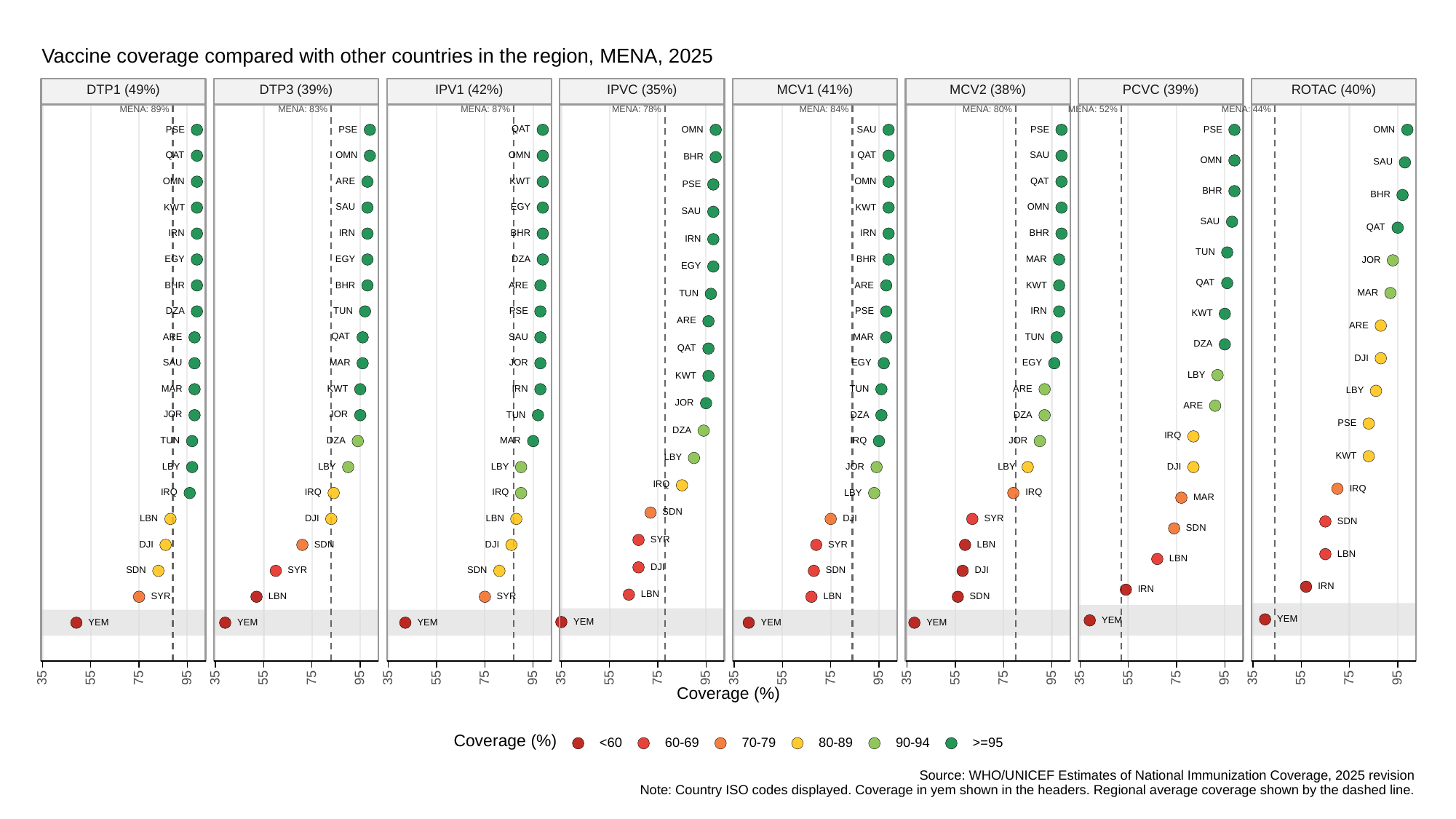

Vaccine coverage compared with other countries in the region, MENA, 2025

ROTAC (40%)
DTP1 (49%)
DTP3 (39%)
IPV1 (42%)
IPVC (35%)
MCV1 (41%)
MCV2 (38%)
PCVC (39%)

MENA: 89%
MENA: 83%
MENA: 87%
MENA: 78%
MENA: 84%
MENA: 80%
MENA: 52%
MENA: 44%

QAT
OMN
OMN
PSE
PSE
SAU
PSE
PSE

QAT
QAT
OMN
OMN
SAU
BHR

OMN
SAU

QAT
OMN
OMN
ARE
KWT

PSE

BHR

BHR

OMN
SAU
EGY
KWT
KWT

SAU

SAU

QAT

IRN
IRN
BHR
IRN
BHR

IRN

TUN

EGY
EGY
DZA
BHR
MAR
JOR

EGY

QAT

BHR
BHR
ARE
ARE
KWT

MAR
TUN

PSE
PSE
TUN

DZA
IRN
KWT

ARE

ARE

QAT
SAU
TUN
ARE
MAR

DZA

QAT

DJI

JOR
SAU
EGY
EGY
MAR

LBY
KWT

TUN
MAR
KWT
IRN
ARE
LBY

JOR

ARE

JOR
JOR
TUN
DZA
DZA

PSE

DZA

IRQ

IRQ
JOR
TUN
DZA
MAR

KWT
LBY

JOR
DJI
LBY
LBY
LBY
LBY

IRQ

IRQ

IRQ
IRQ
IRQ
IRQ
LBY

MAR

SDN

SYR
DJI
DJI
LBN
LBN

SDN

SDN

SYR

SDN
SYR
DJI
DJI
LBN

LBN

LBN

DJI

SDN
SYR
SDN
SDN
DJI

IRN

IRN

LBN
SYR
SYR
SDN
LBN
LBN

YEM

YEM
YEM
YEM
YEM
YEM
YEM
YEM

35
35
35
35
35
35
35
35
95
95
95
95
95
95
95
95
75
75
75
75
75
75
75
75
55
55
55
55
55
55
55
55
Coverage (%)
Coverage (%)

<60
60-69
70-79
80-89
90-94
>=95
Source: WHO/UNICEF Estimates of National Immunization Coverage, 2025 revision
Note: Country ISO codes displayed. Coverage in yem shown in the headers. Regional average coverage shown by the dashed line.